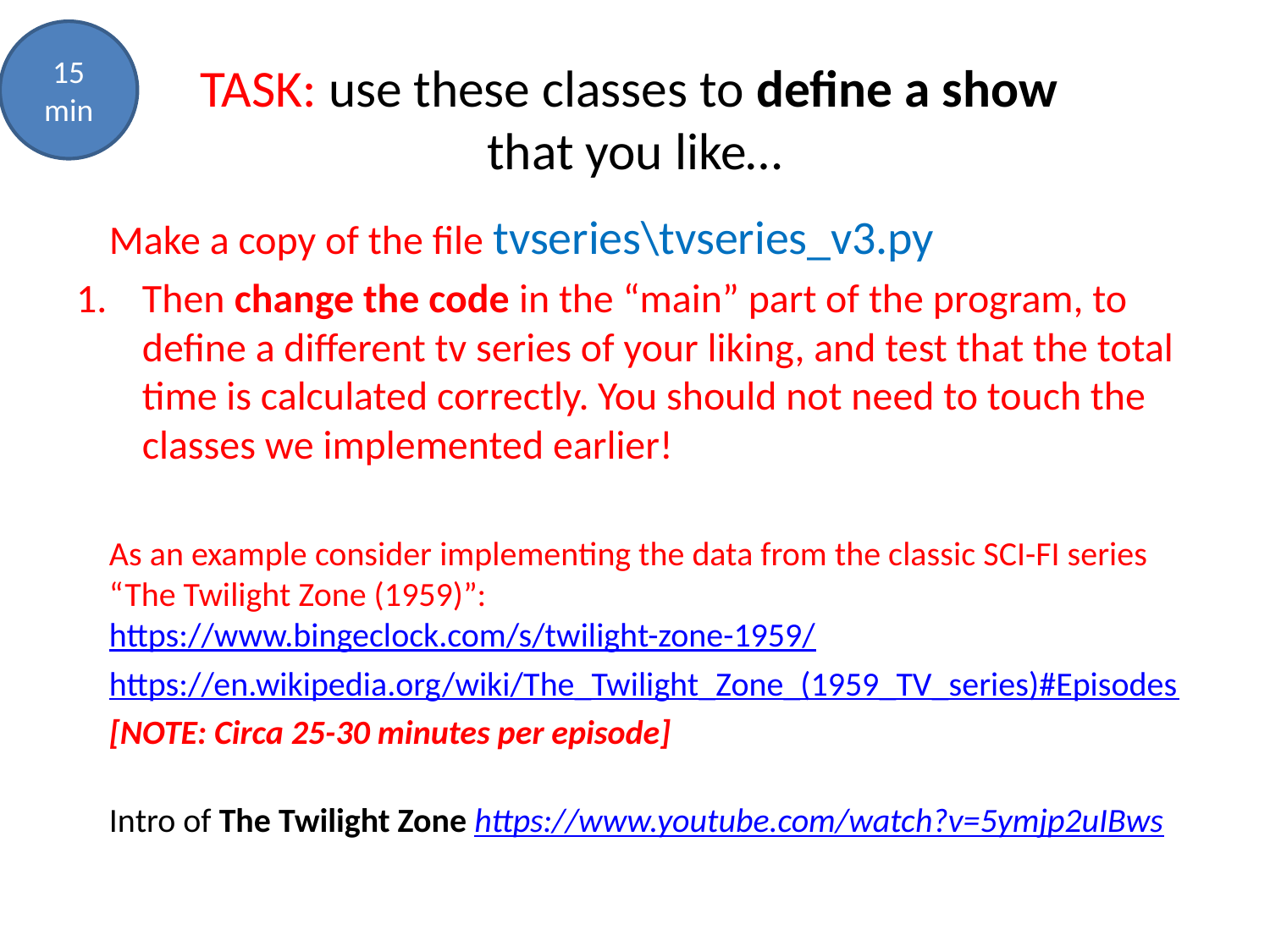

15 min
# TASK: use these classes to define a show that you like…
Make a copy of the file tvseries\tvseries_v3.py
Then change the code in the “main” part of the program, to define a different tv series of your liking, and test that the total time is calculated correctly. You should not need to touch the classes we implemented earlier!

As an example consider implementing the data from the classic SCI-FI series “The Twilight Zone (1959)”:
https://www.bingeclock.com/s/twilight-zone-1959/
https://en.wikipedia.org/wiki/The_Twilight_Zone_(1959_TV_series)#Episodes
[NOTE: Circa 25-30 minutes per episode]
Intro of The Twilight Zone https://www.youtube.com/watch?v=5ymjp2uIBws